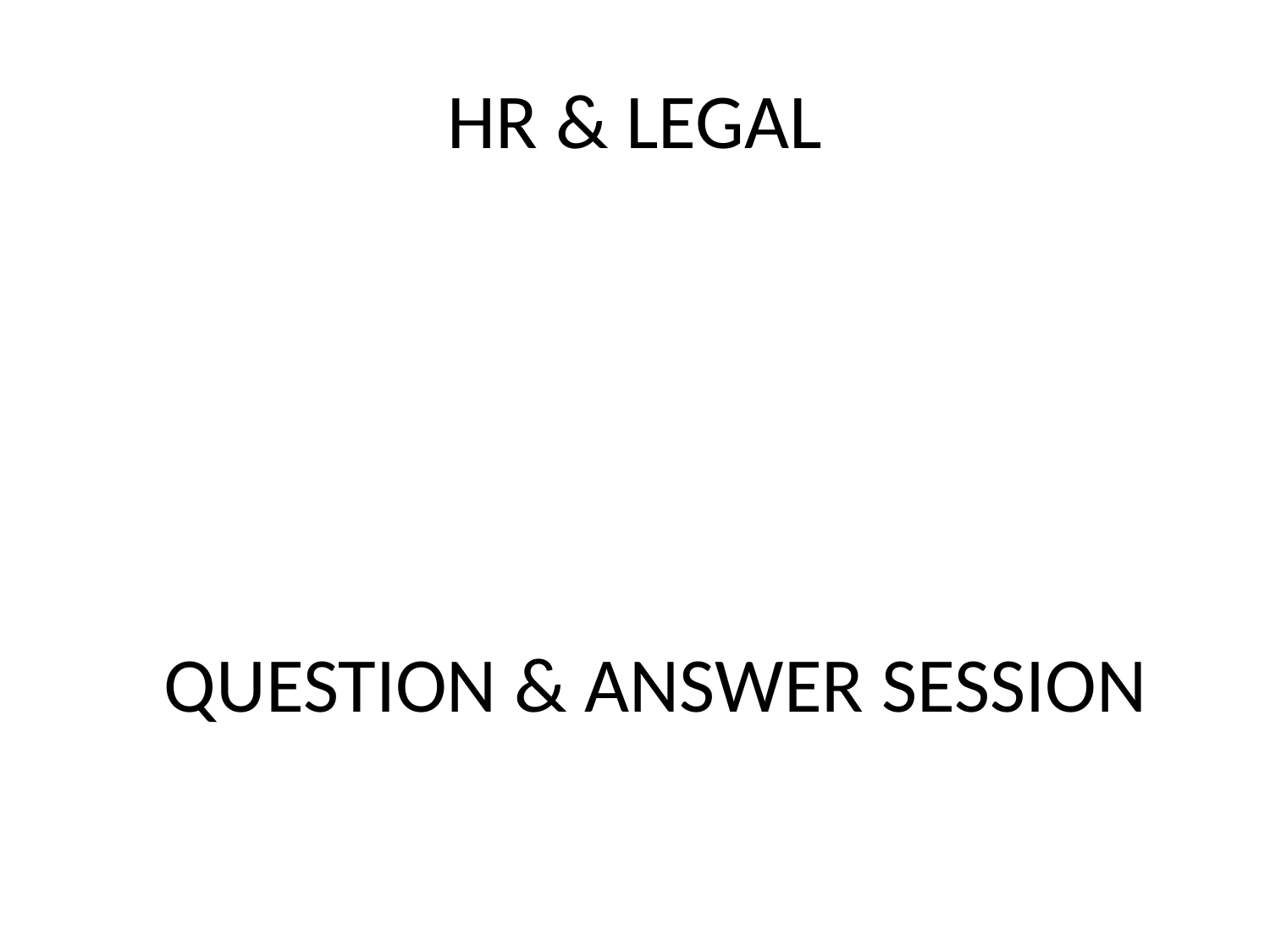

# HR & LEGAL

QUESTION & ANSWER SESSION